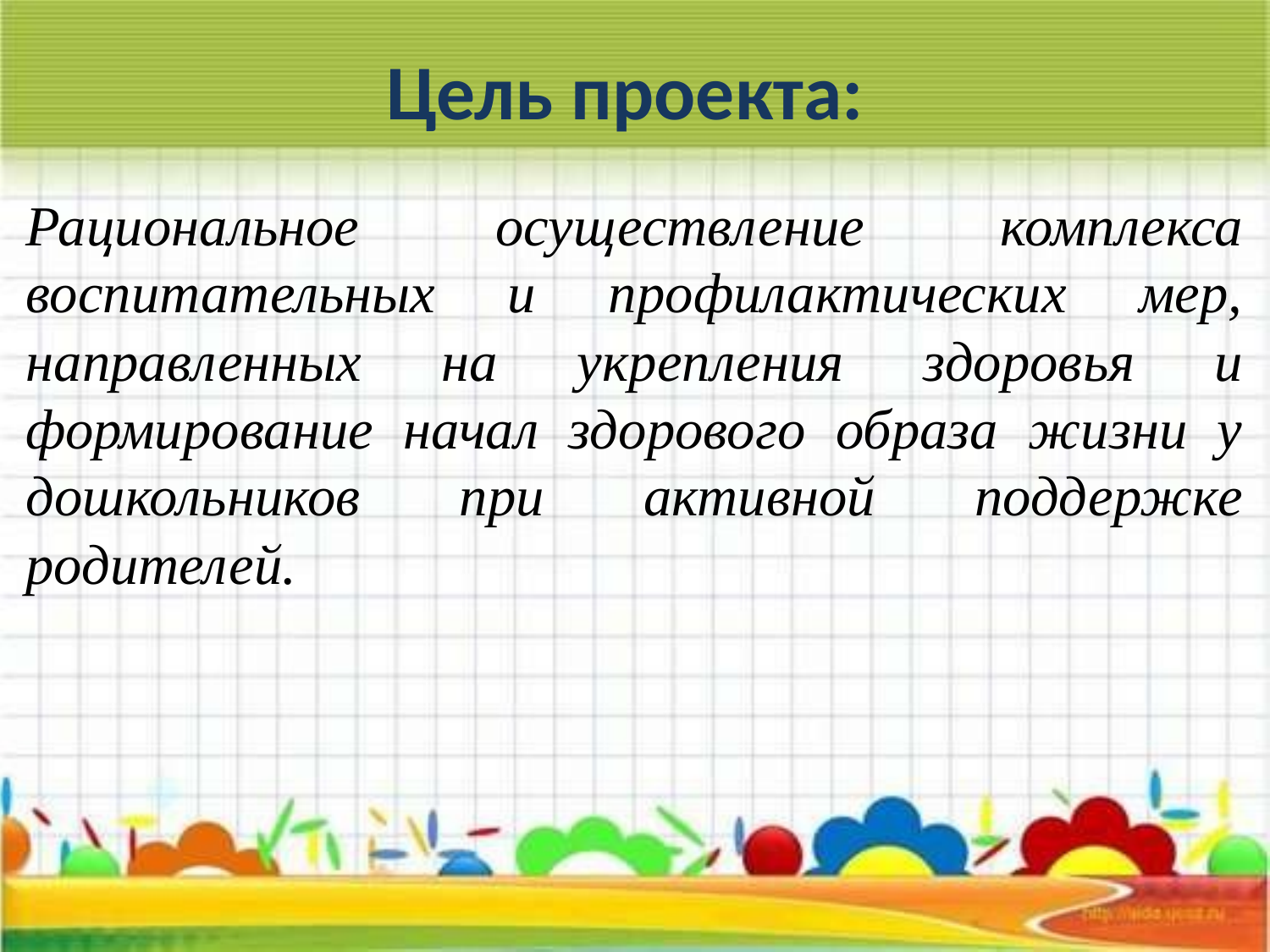

# Цель проекта:
Рациональное осуществление комплекса воспитательных и профилактических мер, направленных на укрепления здоровья и формирование начал здорового образа жизни у дошкольников при активной поддержке родителей.